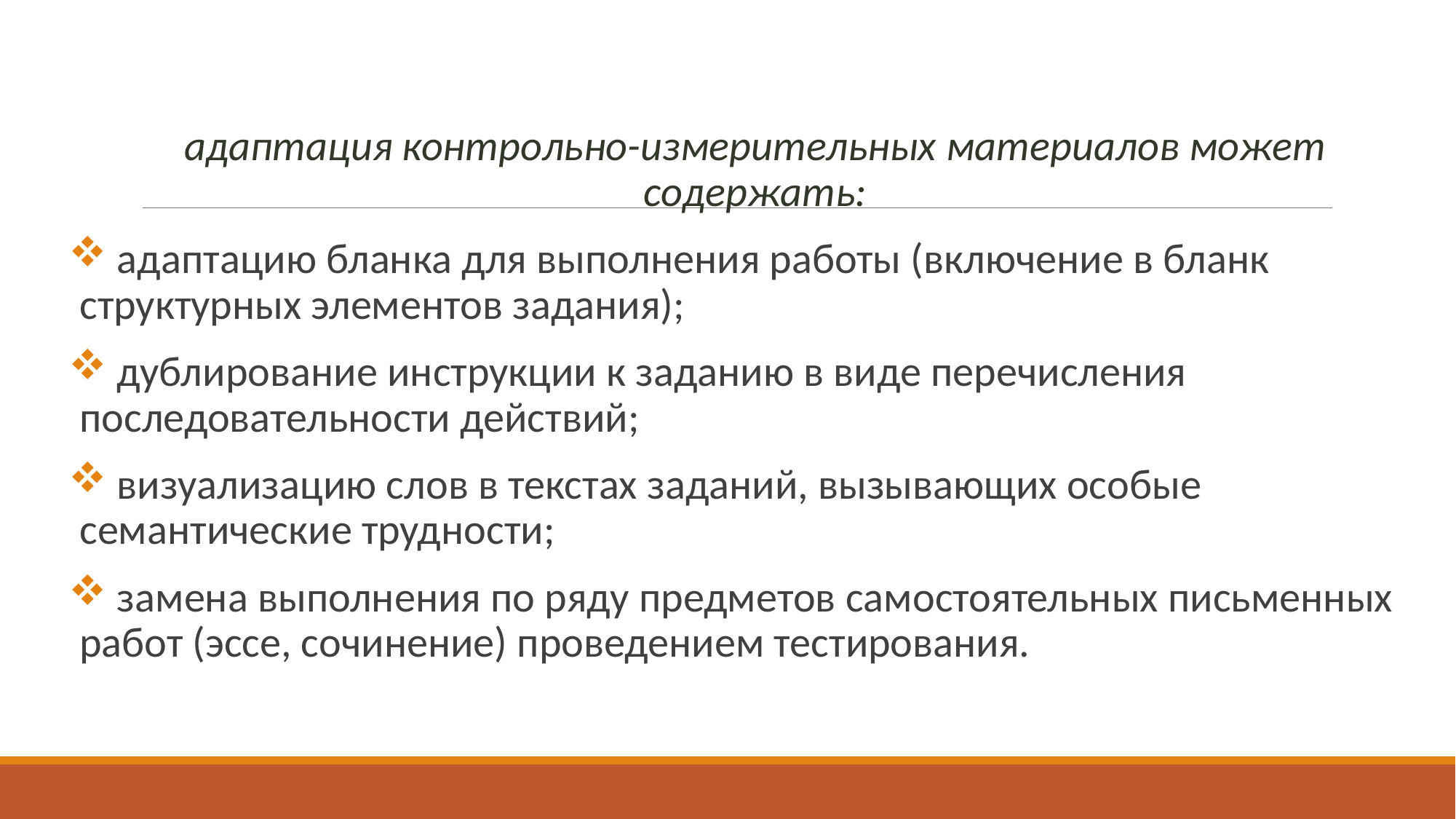

адаптация контрольно-измерительных материалов может содержать:
 адаптацию бланка для выполнения работы (включение в бланк структурных элементов задания);
 дублирование инструкции к заданию в виде перечисления последовательности действий;
 визуализацию слов в текстах заданий, вызывающих особые семантические трудности;
 замена выполнения по ряду предметов самостоятельных письменных работ (эссе, сочинение) проведением тестирования.